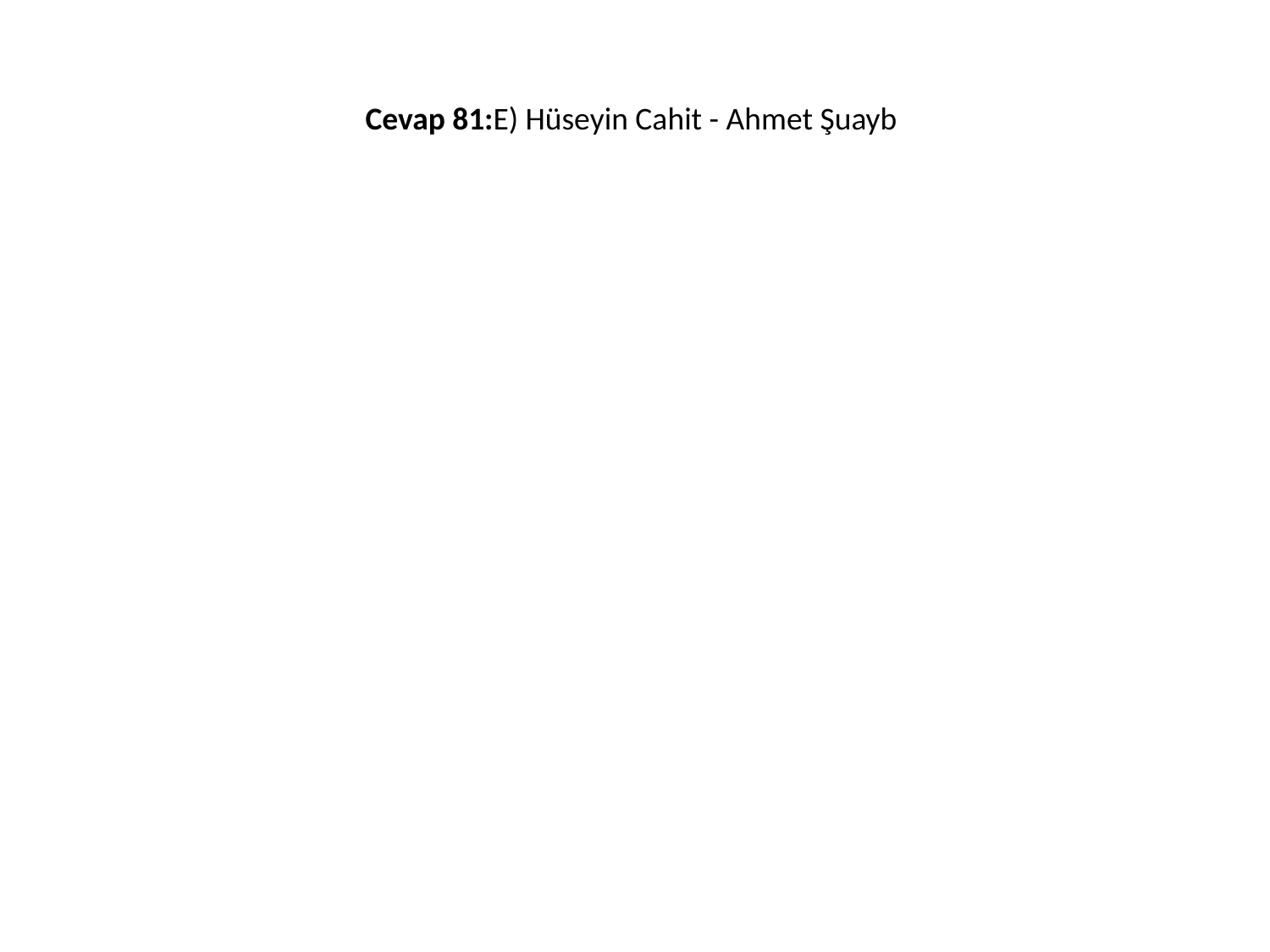

# Cevap 81:E) Hüseyin Cahit - Ahmet Şuayb